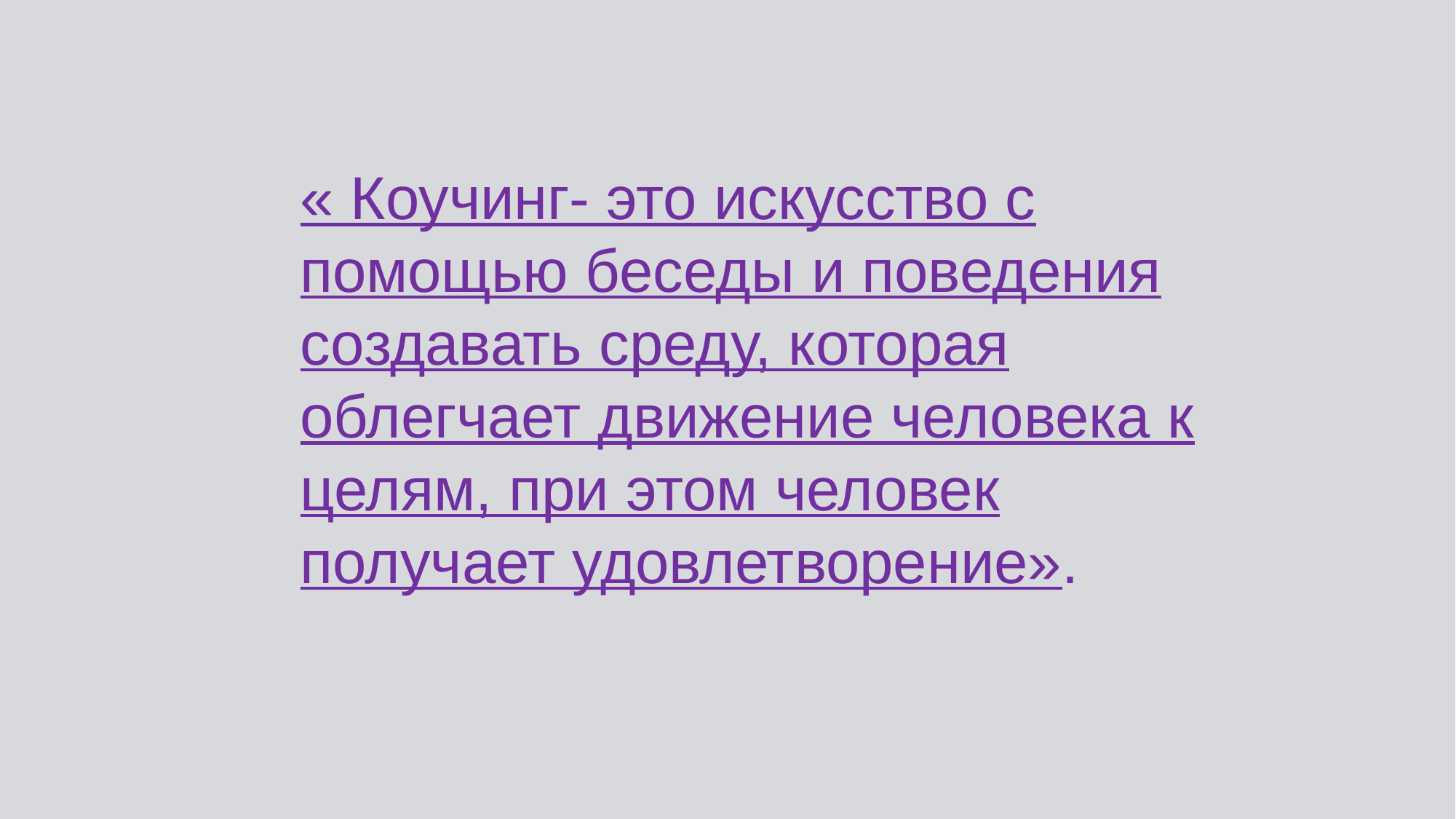

« Коучинг- это искусство с помощью беседы и поведения создавать среду, которая облегчает движение человека к целям, при этом человек получает удовлетворение».